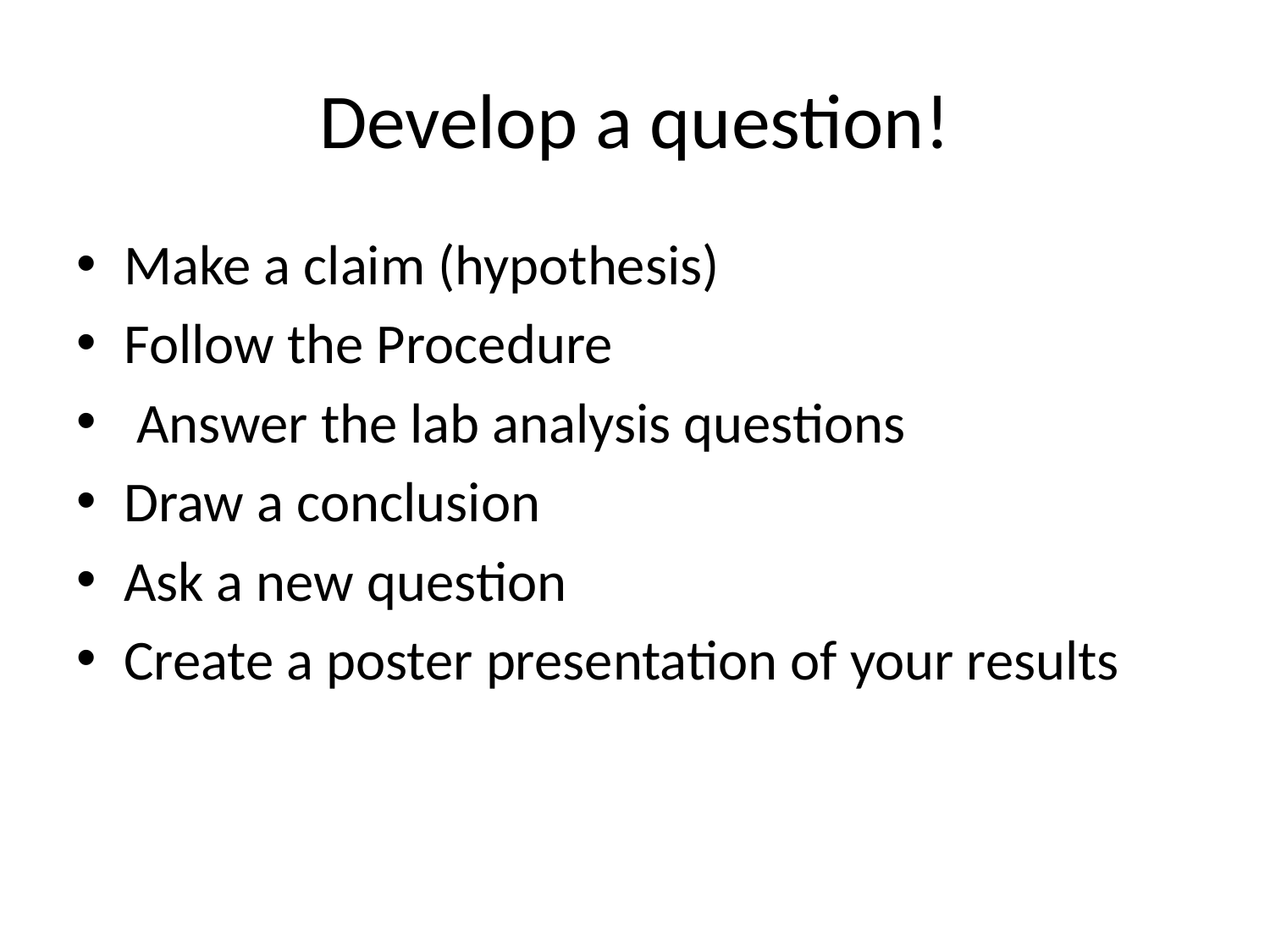

# Develop a question!
Make a claim (hypothesis)
Follow the Procedure
 Answer the lab analysis questions
Draw a conclusion
Ask a new question
Create a poster presentation of your results